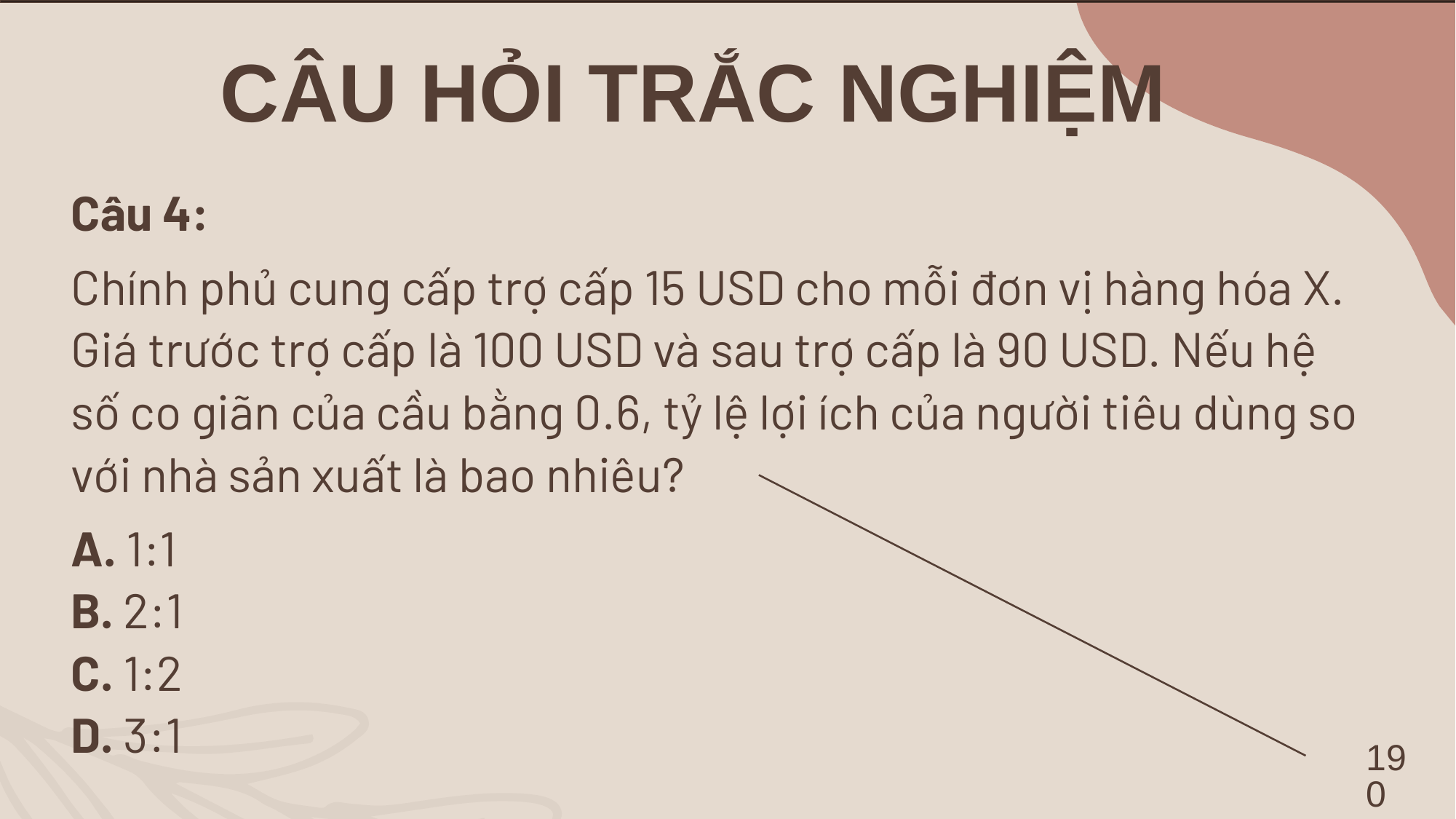

CÂU HỎI TRẮC NGHIỆM
Câu 4:
Chính phủ cung cấp trợ cấp 15 USD cho mỗi đơn vị hàng hóa X. Giá trước trợ cấp là 100 USD và sau trợ cấp là 90 USD. Nếu hệ số co giãn của cầu bằng 0.6, tỷ lệ lợi ích của người tiêu dùng so với nhà sản xuất là bao nhiêu?
A. 1:1
B. 2:1
C. 1:2
D. 3:1
190